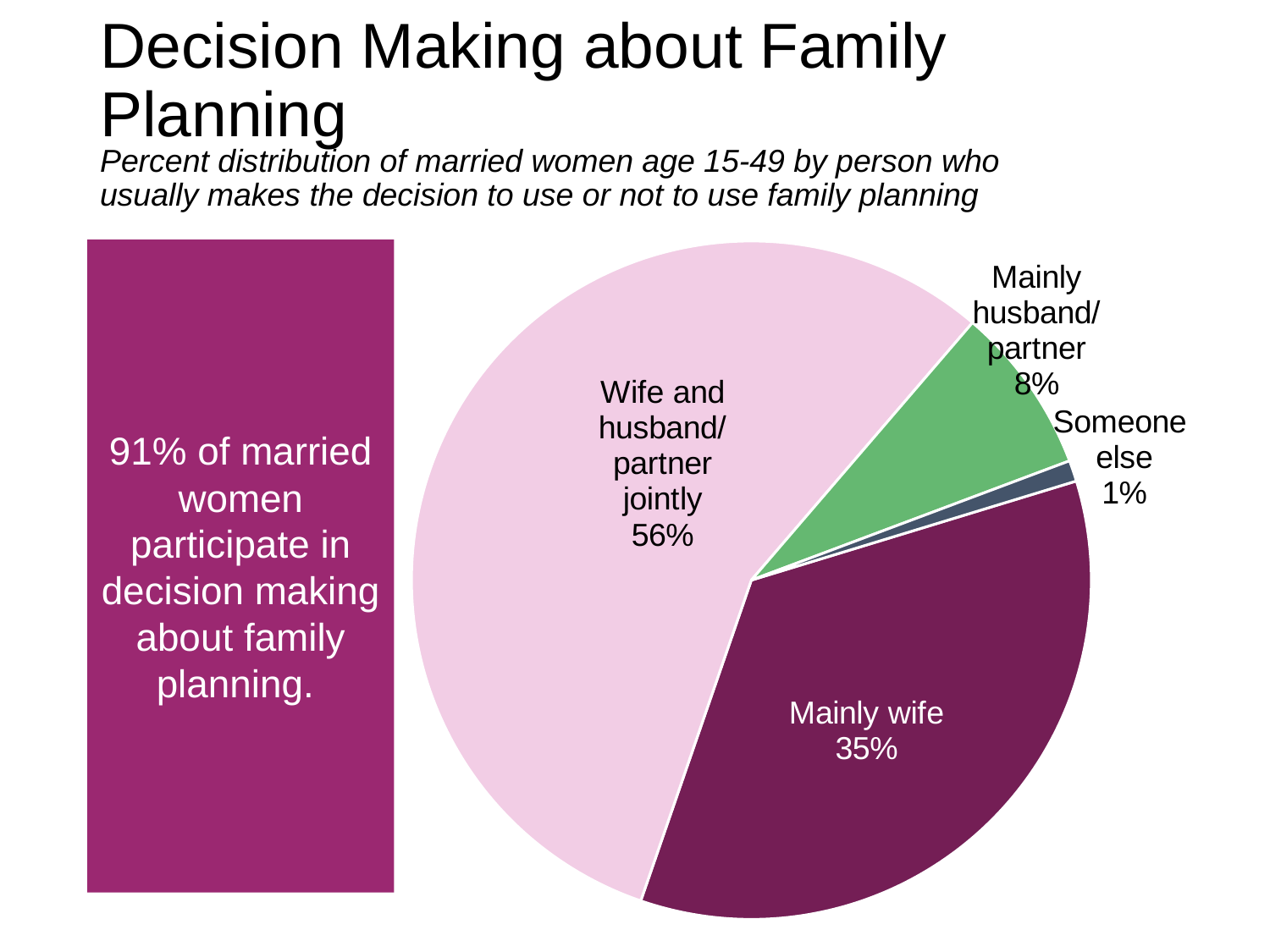

# Decision Making about Family Planning
Percent distribution of married women age 15-49 by person who usually makes the decision to use or not to use family planning

### Chart

| Category | Sales |
|---|---|
| Mainly wife | 35.0 |
| Wife and husband/ partner jointly | 56.0 |
| Mainly husband/ partner | 8.0 |
| Someone
else | 1.0 |
91% of married women participate in decision making about family planning.